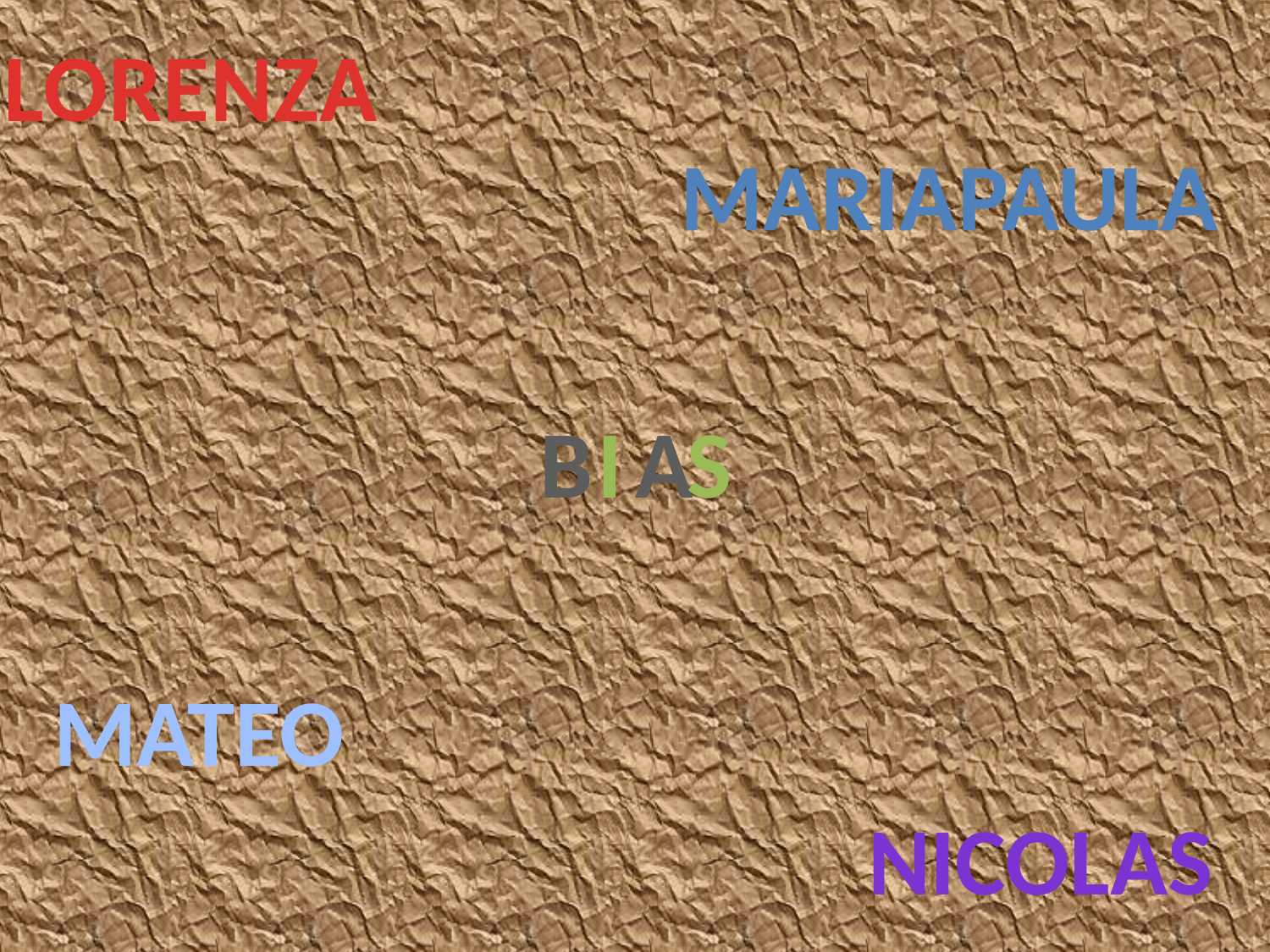

LORENZA
MARIAPAULA
B  A
I   S
MATEO
nicolas